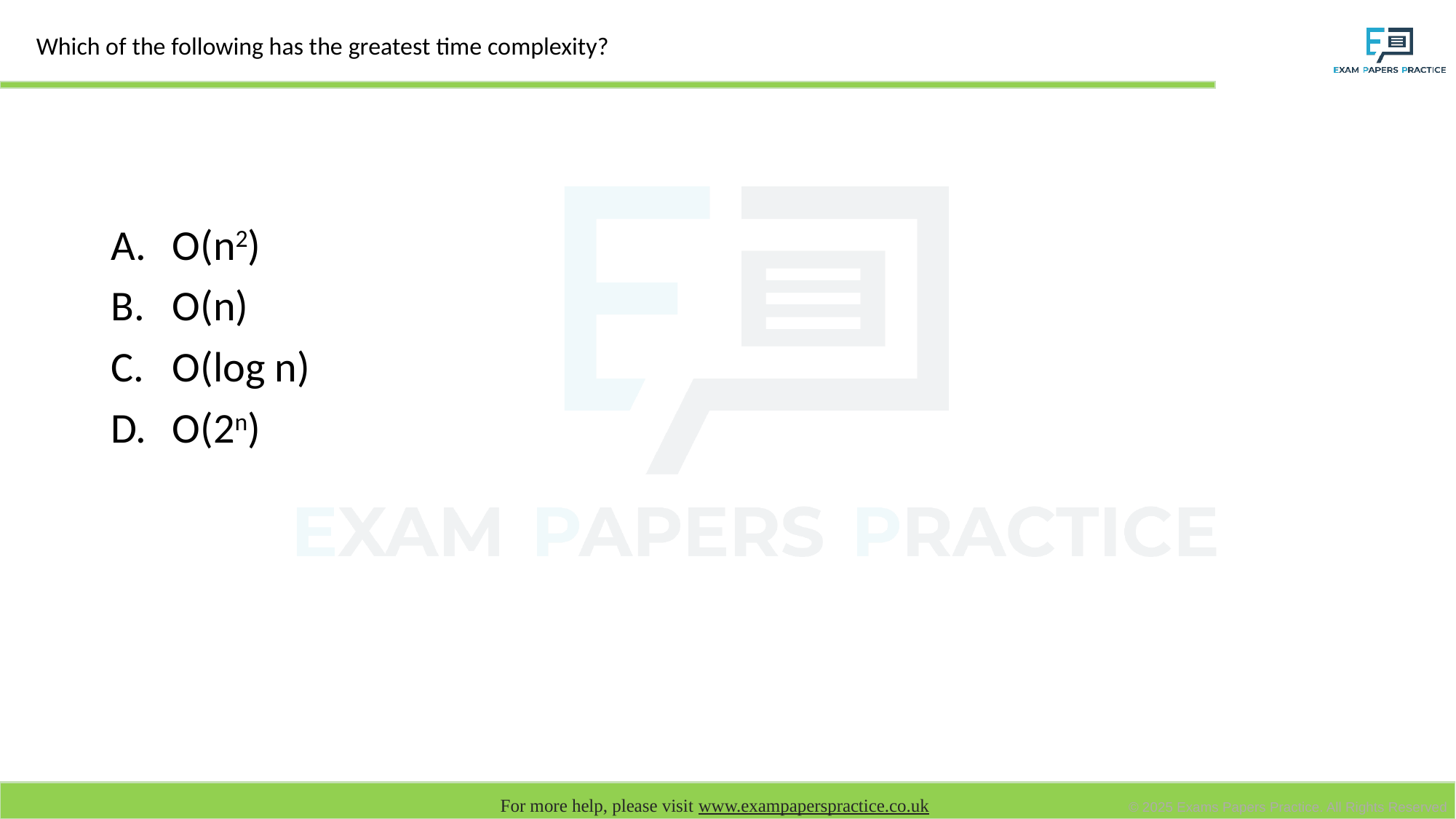

# Which of the following has the greatest time complexity?
O(n2)
O(n)
O(log n)
O(2n)